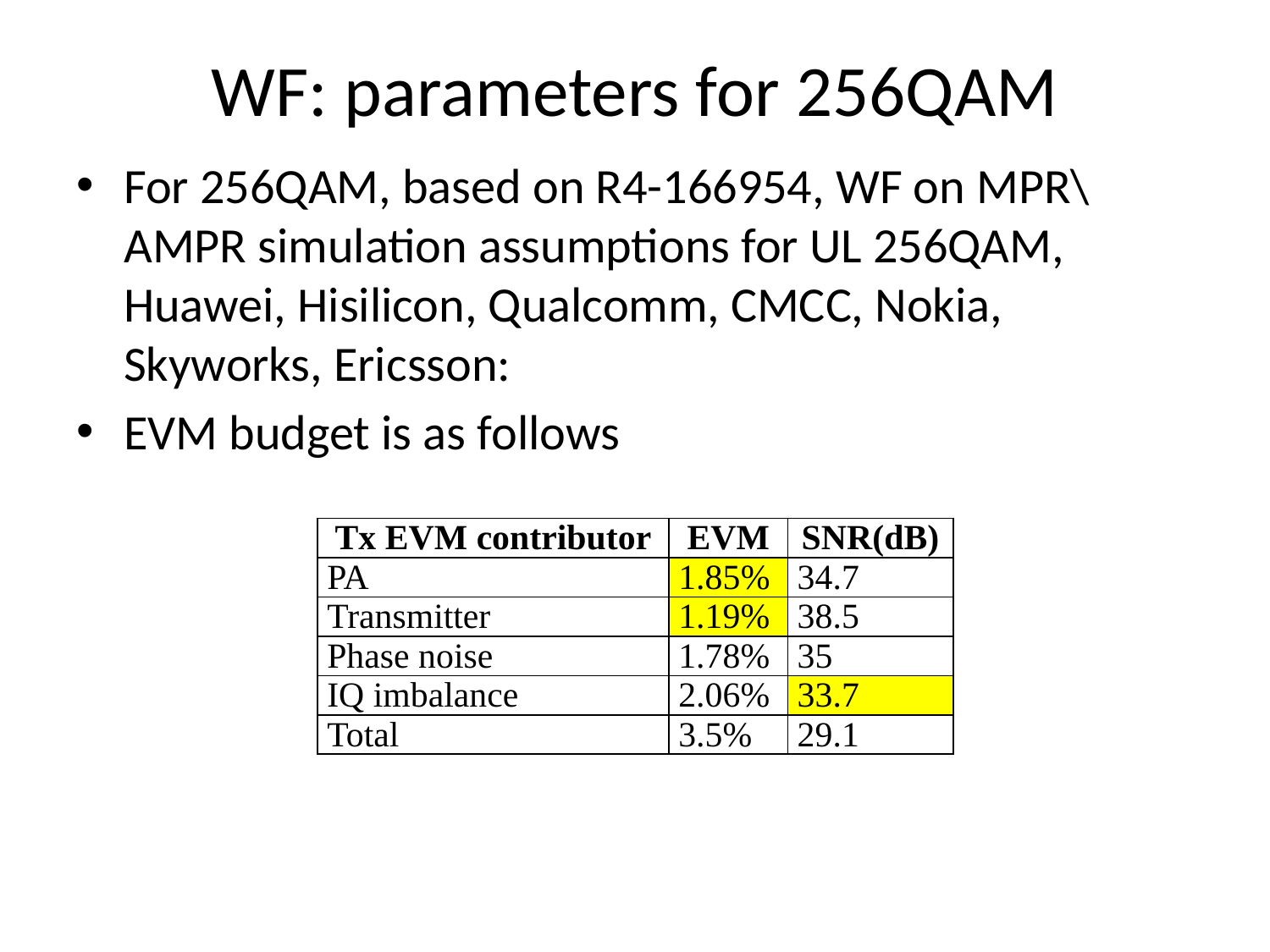

# WF: parameters for 256QAM
For 256QAM, based on R4-166954, WF on MPR\AMPR simulation assumptions for UL 256QAM, Huawei, Hisilicon, Qualcomm, CMCC, Nokia, Skyworks, Ericsson:
EVM budget is as follows
| Tx EVM contributor | EVM | SNR(dB) |
| --- | --- | --- |
| PA | 1.85% | 34.7 |
| Transmitter | 1.19% | 38.5 |
| Phase noise | 1.78% | 35 |
| IQ imbalance | 2.06% | 33.7 |
| Total | 3.5% | 29.1 |